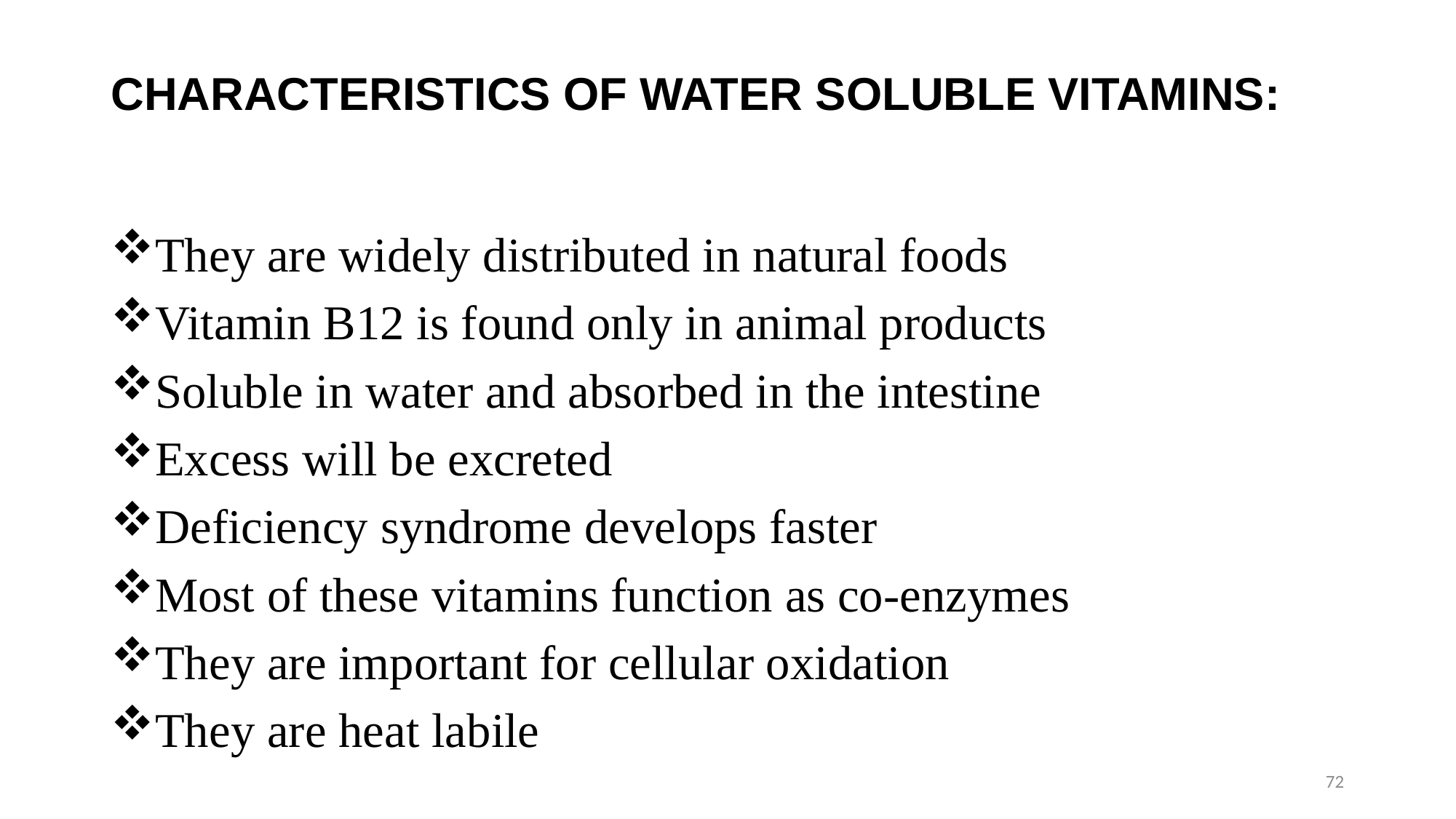

# CHARACTERISTICS OF WATER SOLUBLE VITAMINS:
They are widely distributed in natural foods
Vitamin B12 is found only in animal products
Soluble in water and absorbed in the intestine
Excess will be excreted
Deficiency syndrome develops faster
Most of these vitamins function as co-enzymes
They are important for cellular oxidation
They are heat labile

72